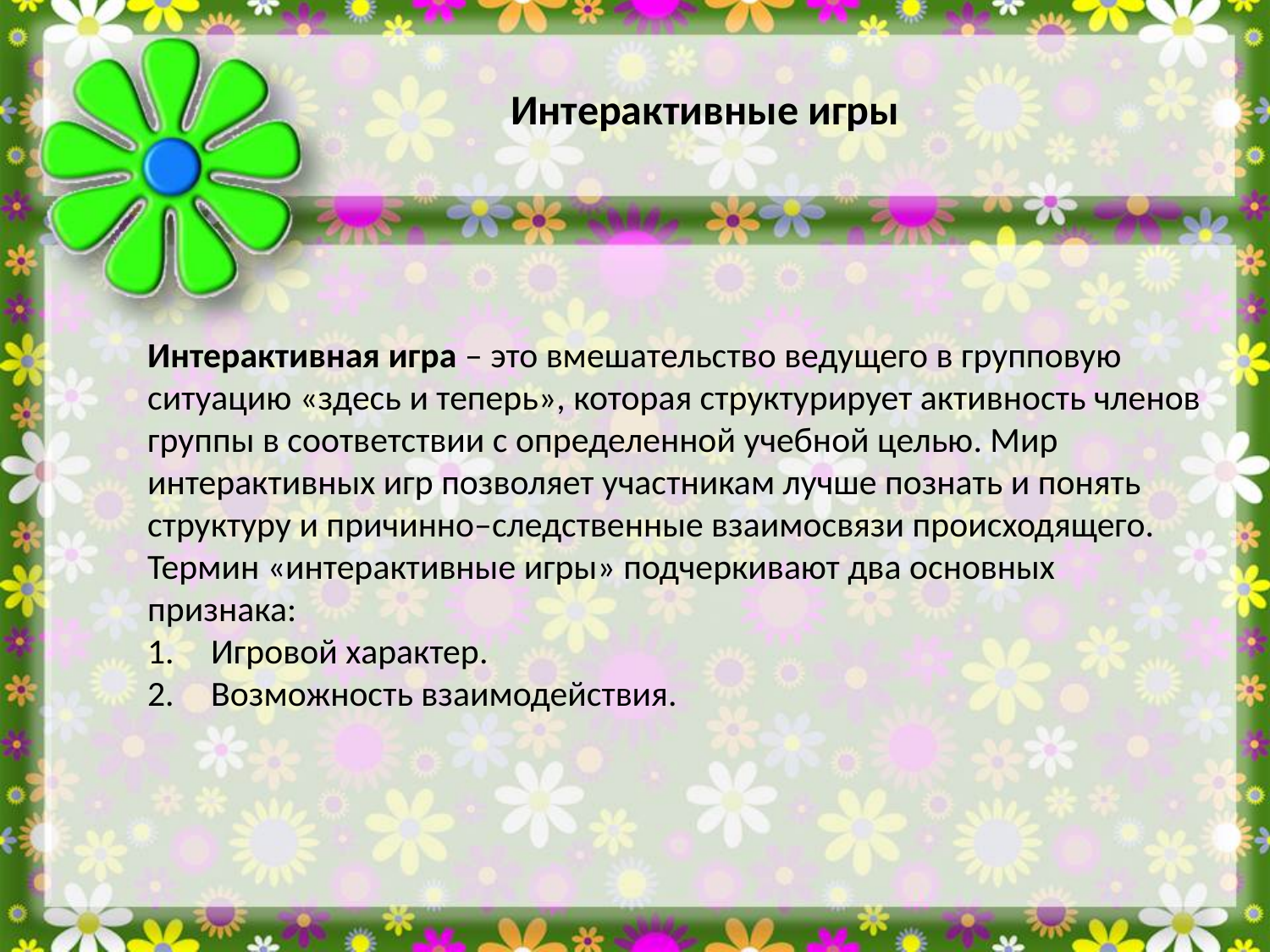

Интерактивные игры
Интерактивная игра – это вмешательство ведущего в групповую ситуацию «здесь и теперь», которая структурирует активность членов группы в соответствии с определенной учебной целью. Мир интерактивных игр позволяет участникам лучше познать и понять структуру и причинно–следственные взаимосвязи происходящего. Термин «интерактивные игры» подчеркивают два основных признака:
Игровой характер.
Возможность взаимодействия.